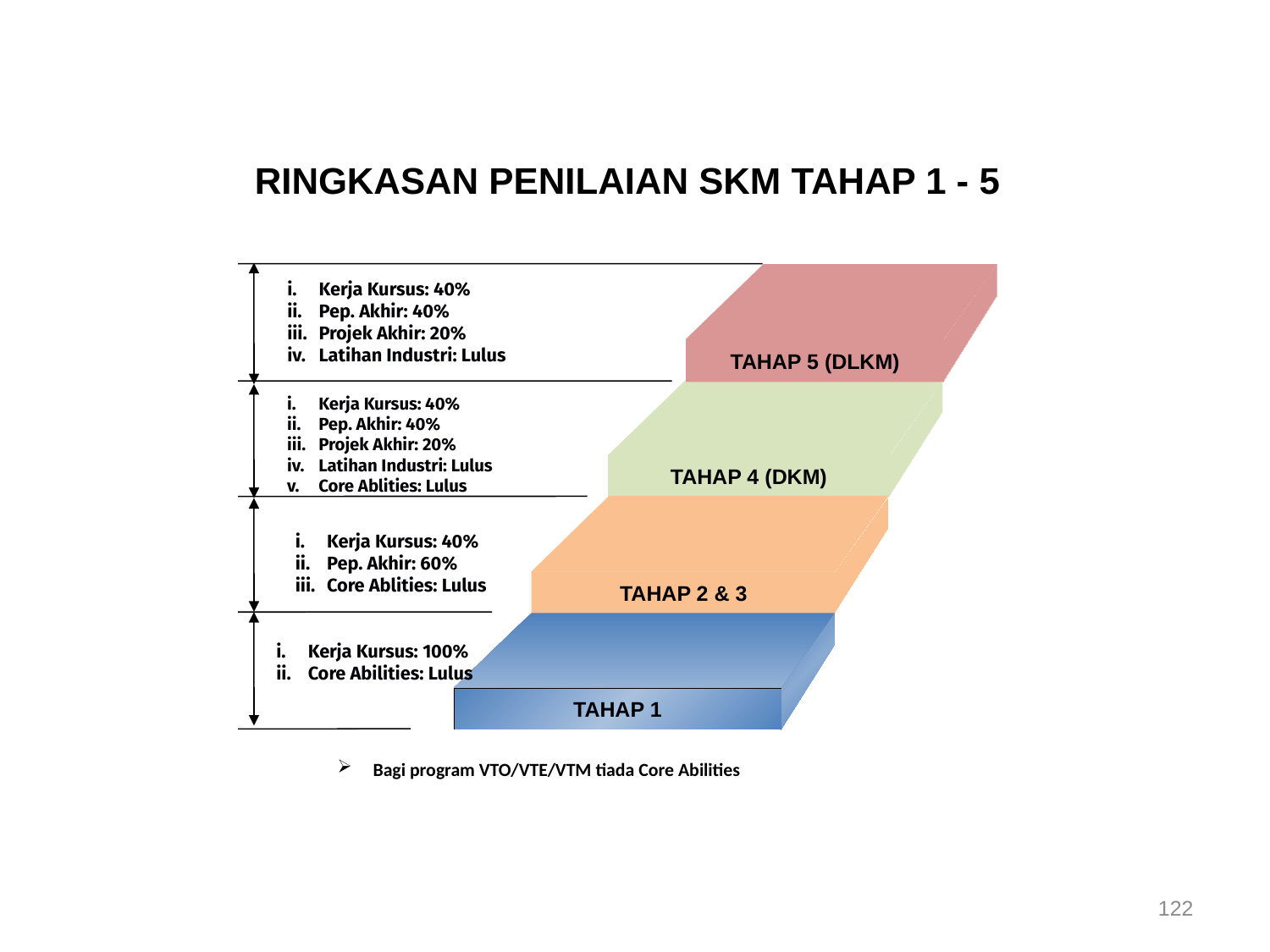

RINGKASAN PENILAIAN SKM TAHAP 1 - 5

TAHAP 5 (DLKM)

TAHAP 4 (DKM)

TAHAP 2 & 3

TAHAP 1
Kerja Kursus: 40%
Pep. Akhir: 40%
Projek Akhir: 20%
Latihan Industri: Lulus

Kerja Kursus: 40%
Pep. Akhir: 40%
Projek Akhir: 20%
Latihan Industri: Lulus
Core Ablities: Lulus

Kerja Kursus: 40%
Pep. Akhir: 60%
Core Ablities: Lulus

Kerja Kursus: 100%
Core Abilities: Lulus

Bagi program VTO/VTE/VTM tiada Core Abilities
122
122